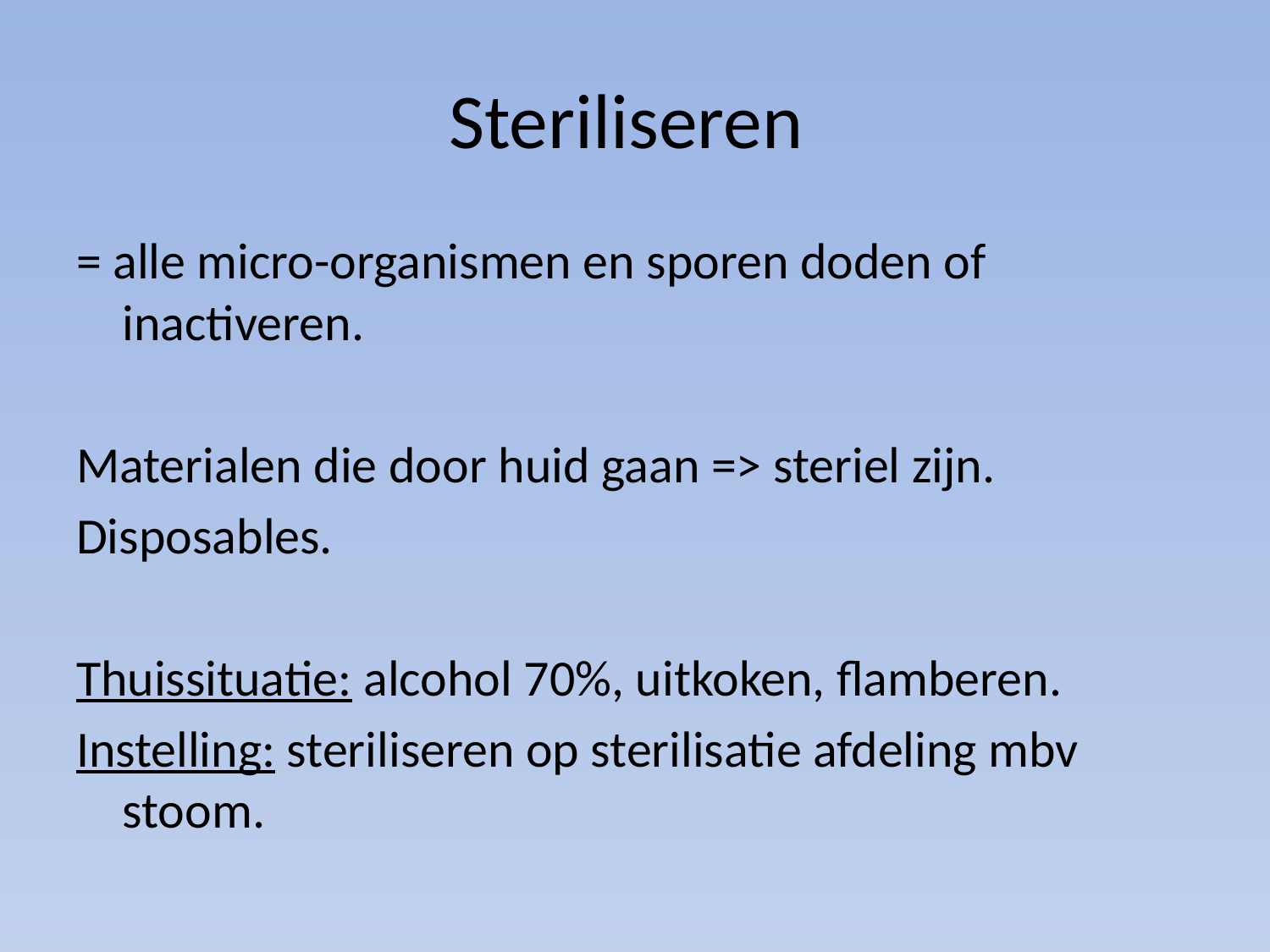

# Steriliseren
= alle micro-organismen en sporen doden of inactiveren.

Materialen die door huid gaan => steriel zijn.
Disposables.

Thuissituatie: alcohol 70%, uitkoken, flamberen.
Instelling: steriliseren op sterilisatie afdeling mbv stoom.